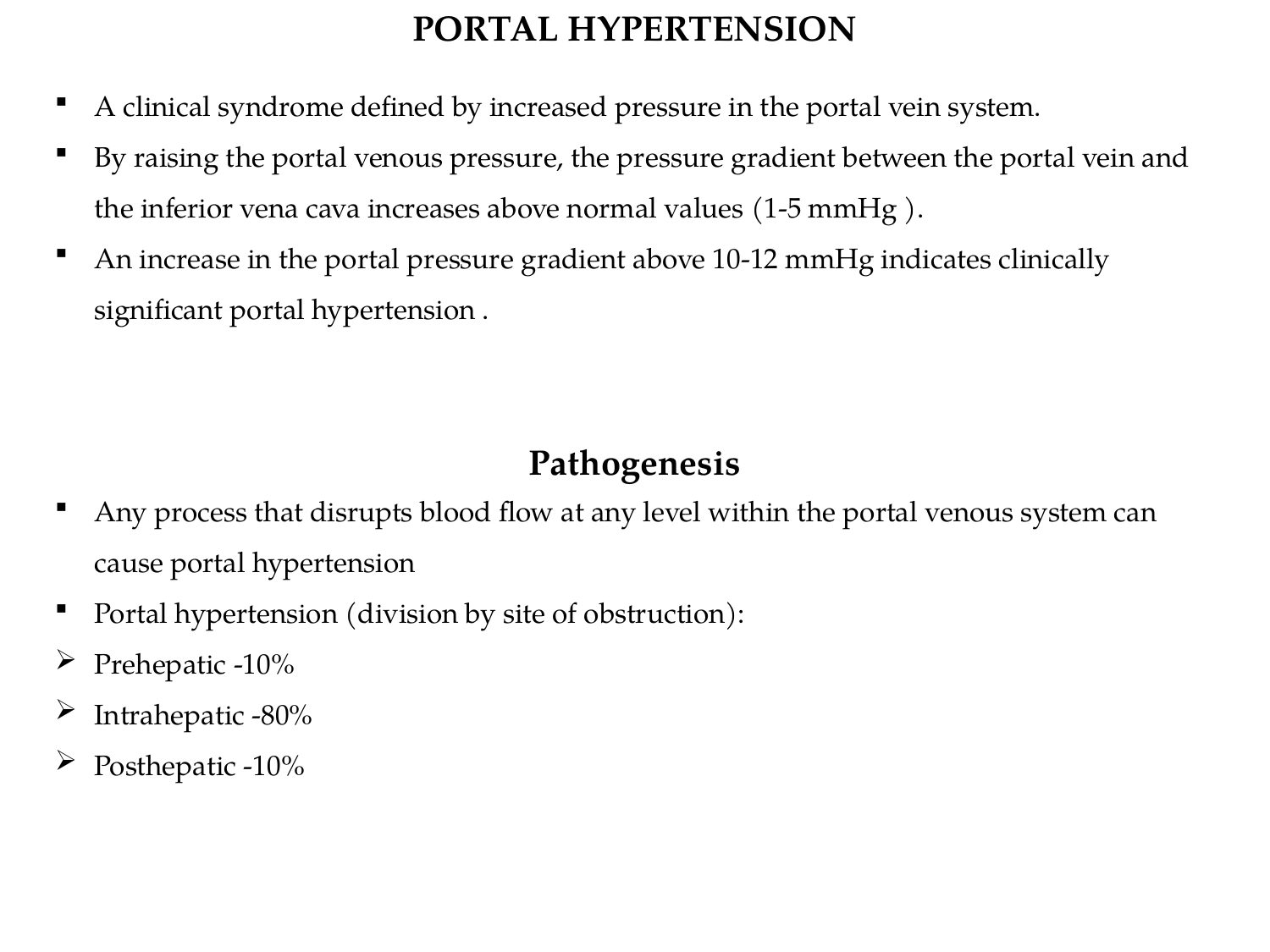

PORTAL HYPERTENSION
A clinical syndrome defined by increased pressure in the portal vein system.
By raising the portal venous pressure, the pressure gradient between the portal vein and the inferior vena cava increases above normal values (1-5 mmHg ).
An increase in the portal pressure gradient above 10-12 mmHg indicates clinically significant portal hypertension .

Any process that disrupts blood flow at any level within the portal venous system can cause portal hypertension
Portal hypertension (division by site of obstruction):
Prehepatic -10%
Intrahepatic -80%
Posthepatic -10%
Pathogenesis